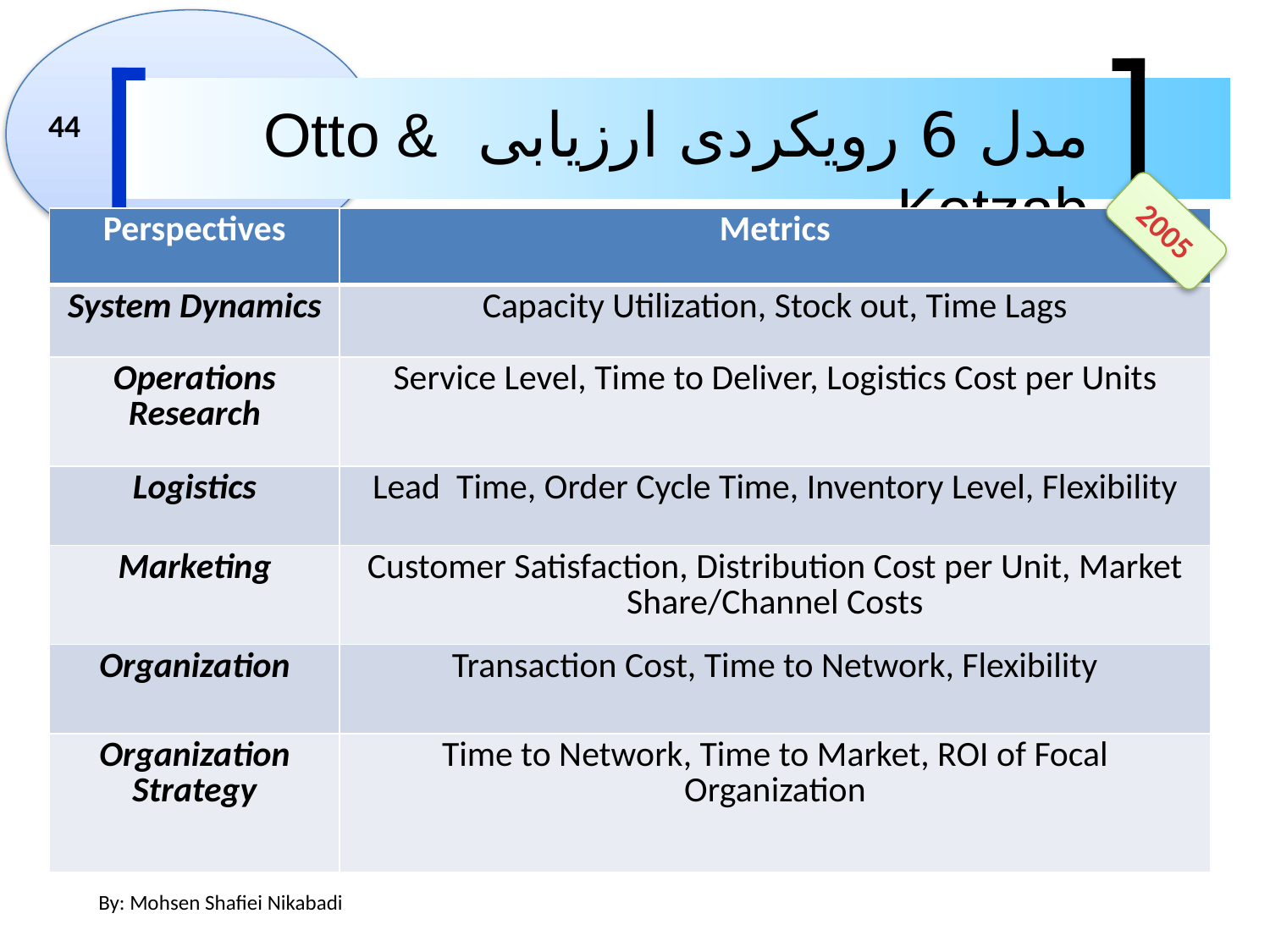

مدل 6 رویکردی ارزیابی  Otto & Kotzab
44
2005
| Perspectives | Metrics |
| --- | --- |
| System Dynamics | Capacity Utilization, Stock out, Time Lags |
| Operations Research | Service Level, Time to Deliver, Logistics Cost per Units |
| Logistics | Lead Time, Order Cycle Time, Inventory Level, Flexibility |
| Marketing | Customer Satisfaction, Distribution Cost per Unit, Market Share/Channel Costs |
| Organization | Transaction Cost, Time to Network, Flexibility |
| Organization Strategy | Time to Network, Time to Market, ROI of Focal Organization |
By: Mohsen Shafiei Nikabadi